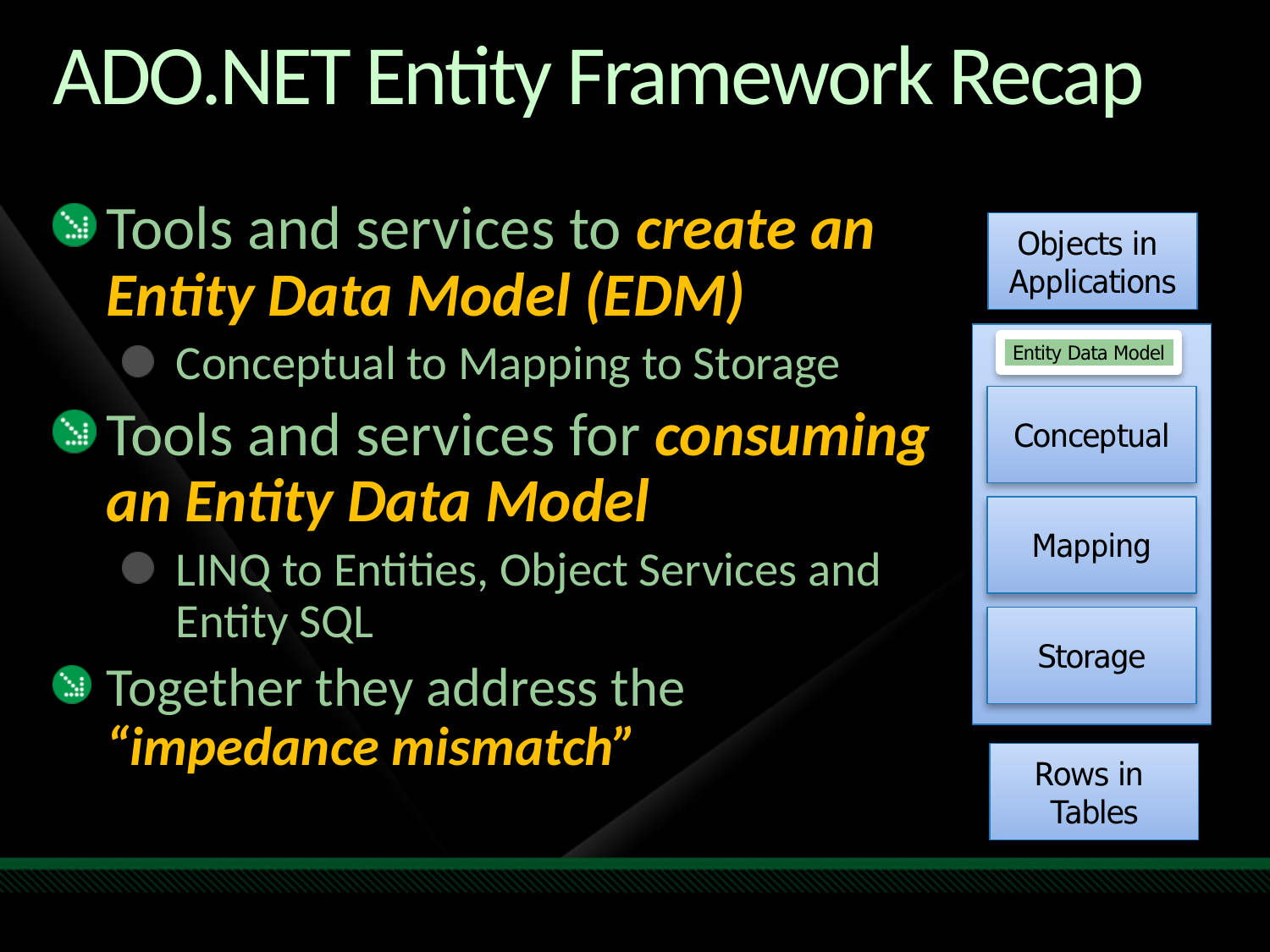

# ADO.NET Entity Framework Recap
Tools and services to create an Entity Data Model (EDM)
Conceptual to Mapping to Storage
Tools and services for consuming an Entity Data Model
LINQ to Entities, Object Services and Entity SQL
Together they address the “impedance mismatch”

Objects in
Applications

Entity Data Model
Conceptual
Mapping
Storage
Rows in
Tables